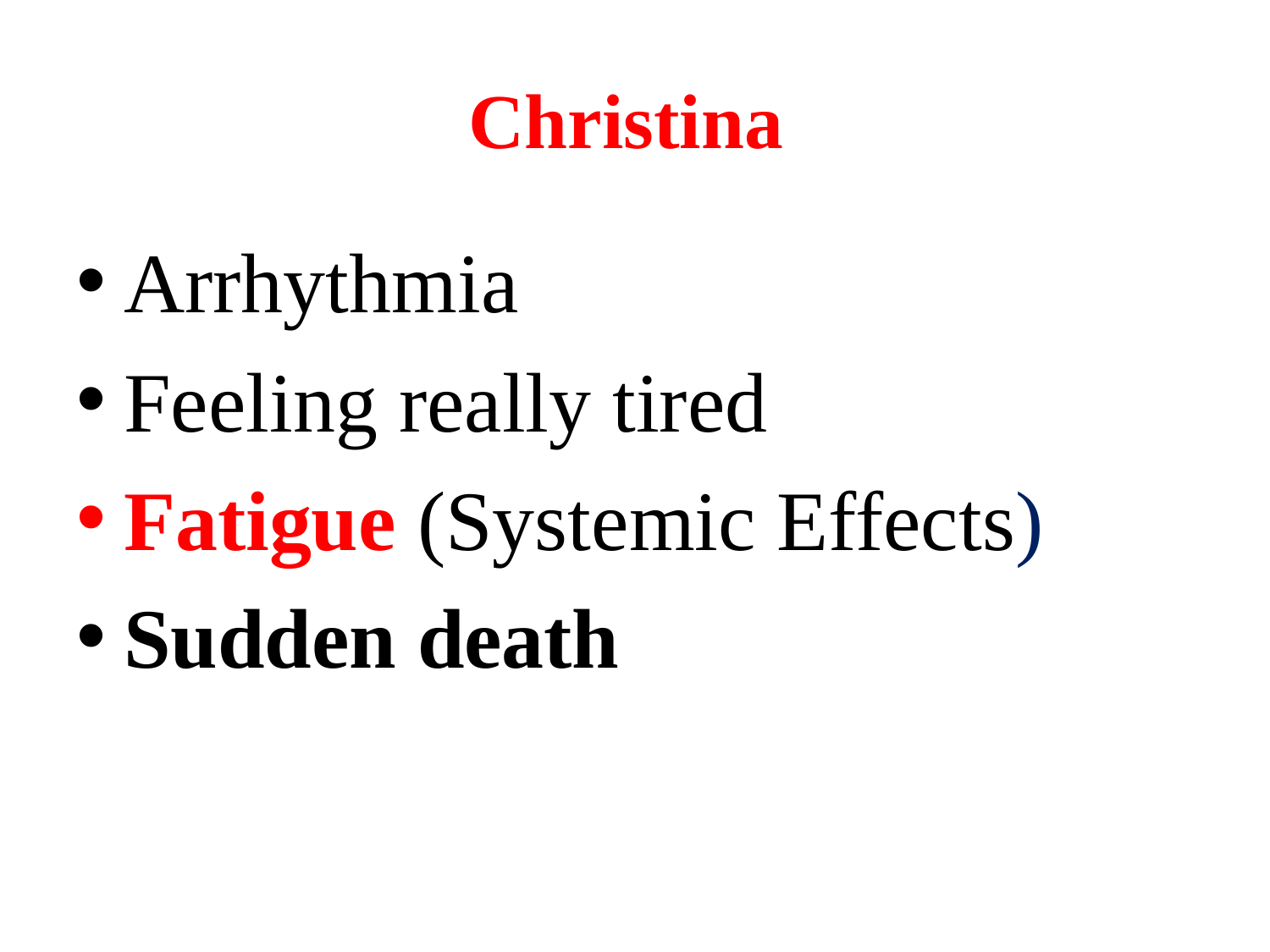

# Christina
Arrhythmia
Feeling really tired
Fatigue (Systemic Effects)
Sudden death